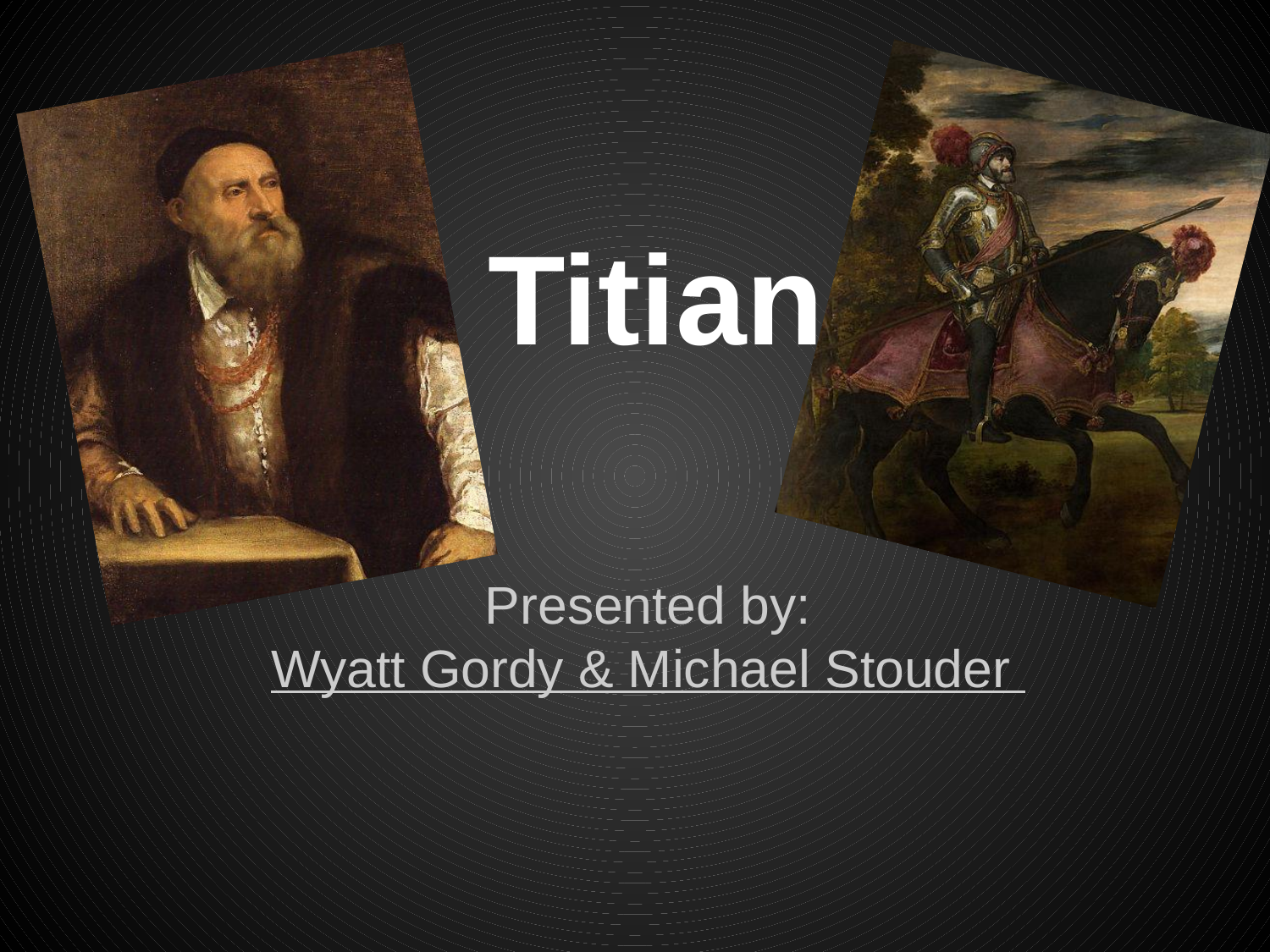

# Titian
Presented by:
Wyatt Gordy & Michael Stouder